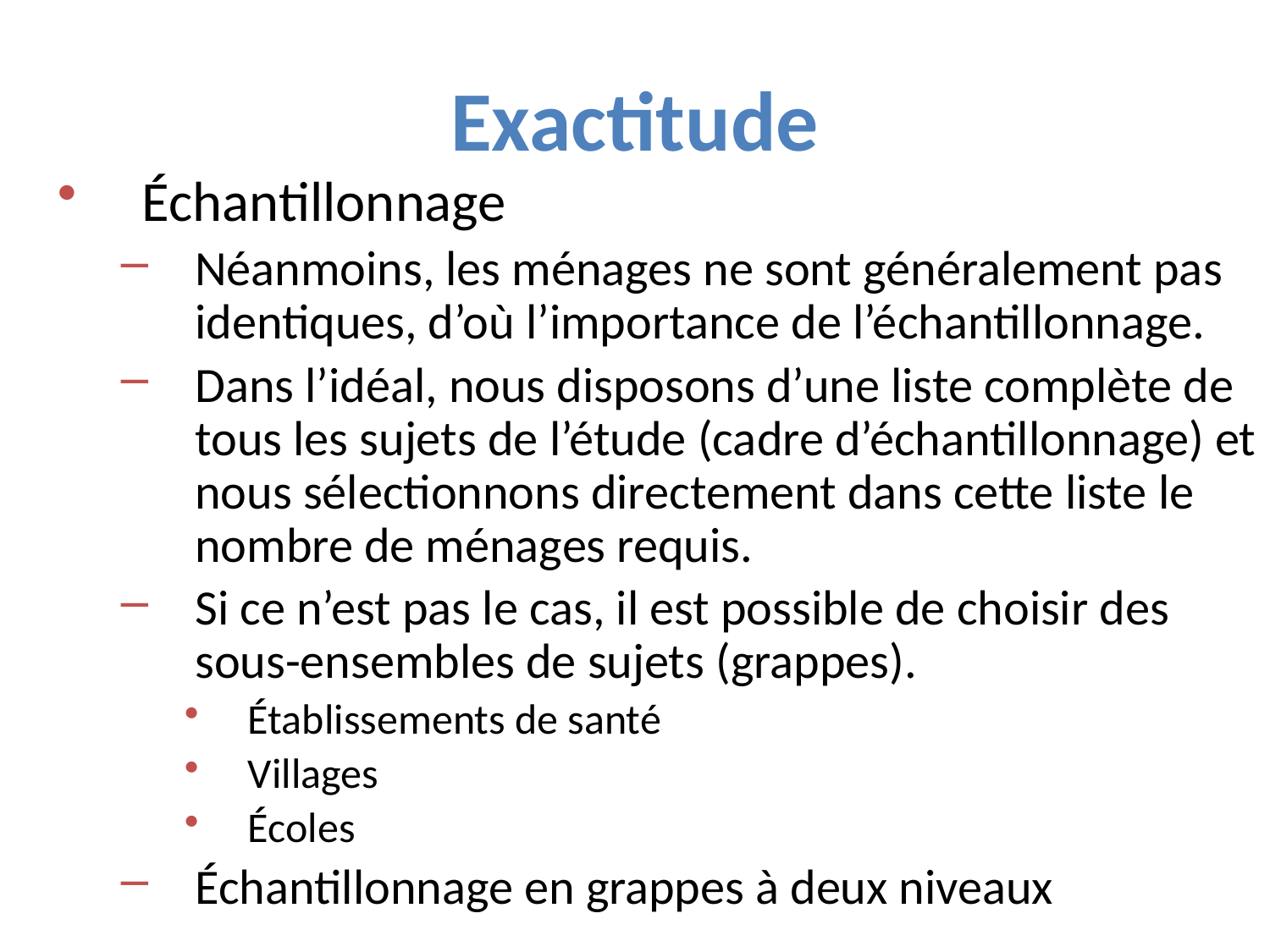

Exactitude
Échantillonnage
Néanmoins, les ménages ne sont généralement pas identiques, d’où l’importance de l’échantillonnage.
Dans l’idéal, nous disposons d’une liste complète de tous les sujets de l’étude (cadre d’échantillonnage) et nous sélectionnons directement dans cette liste le nombre de ménages requis.
Si ce n’est pas le cas, il est possible de choisir des sous-ensembles de sujets (grappes).
Établissements de santé
Villages
Écoles
Échantillonnage en grappes à deux niveaux